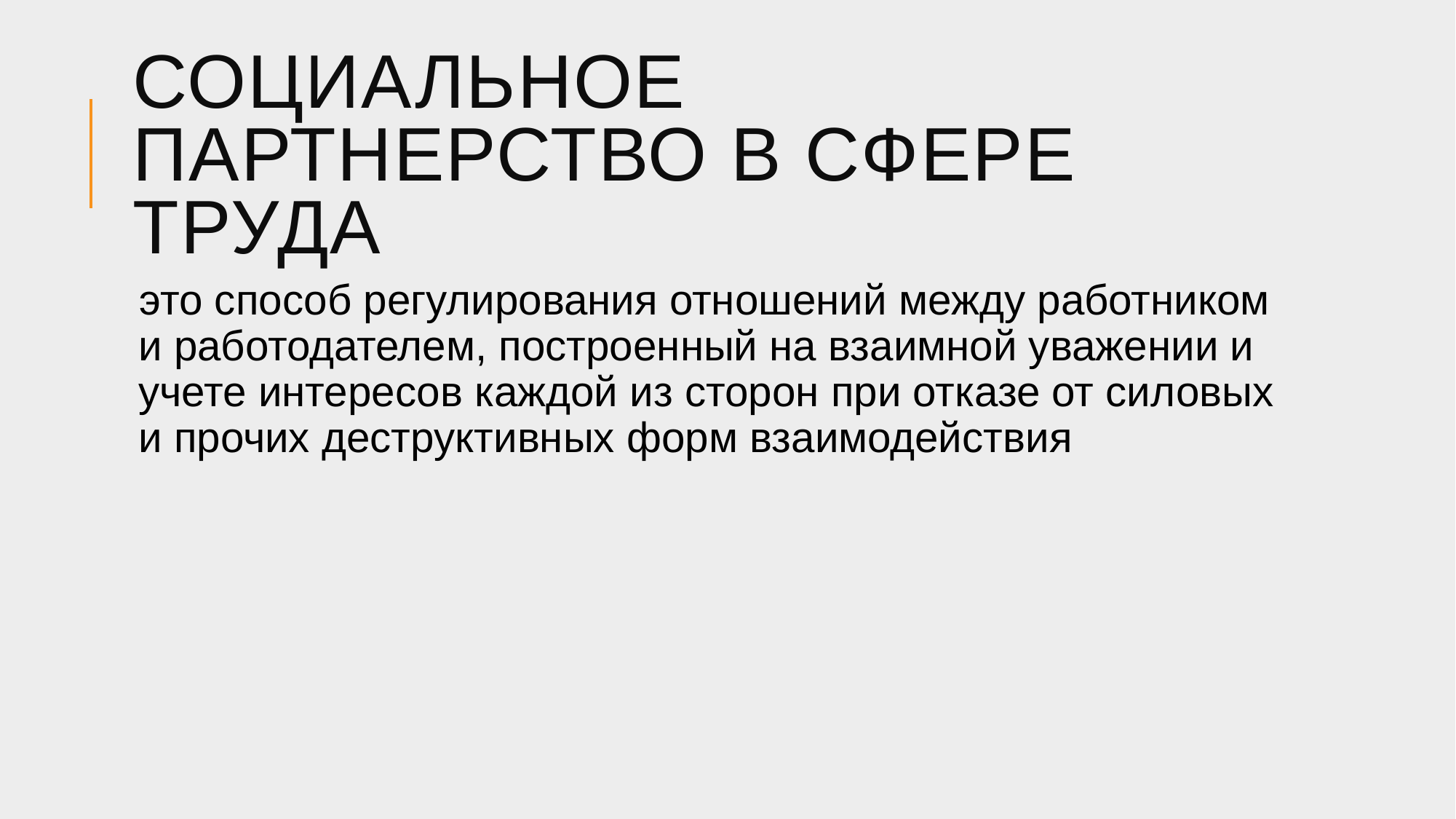

# Социальное партнерство в сфере труда
это способ регулирования отношений между работником и работодателем, построенный на взаимной уважении и учете интересов каждой из сторон при отказе от силовых и прочих деструктивных форм взаимодействия